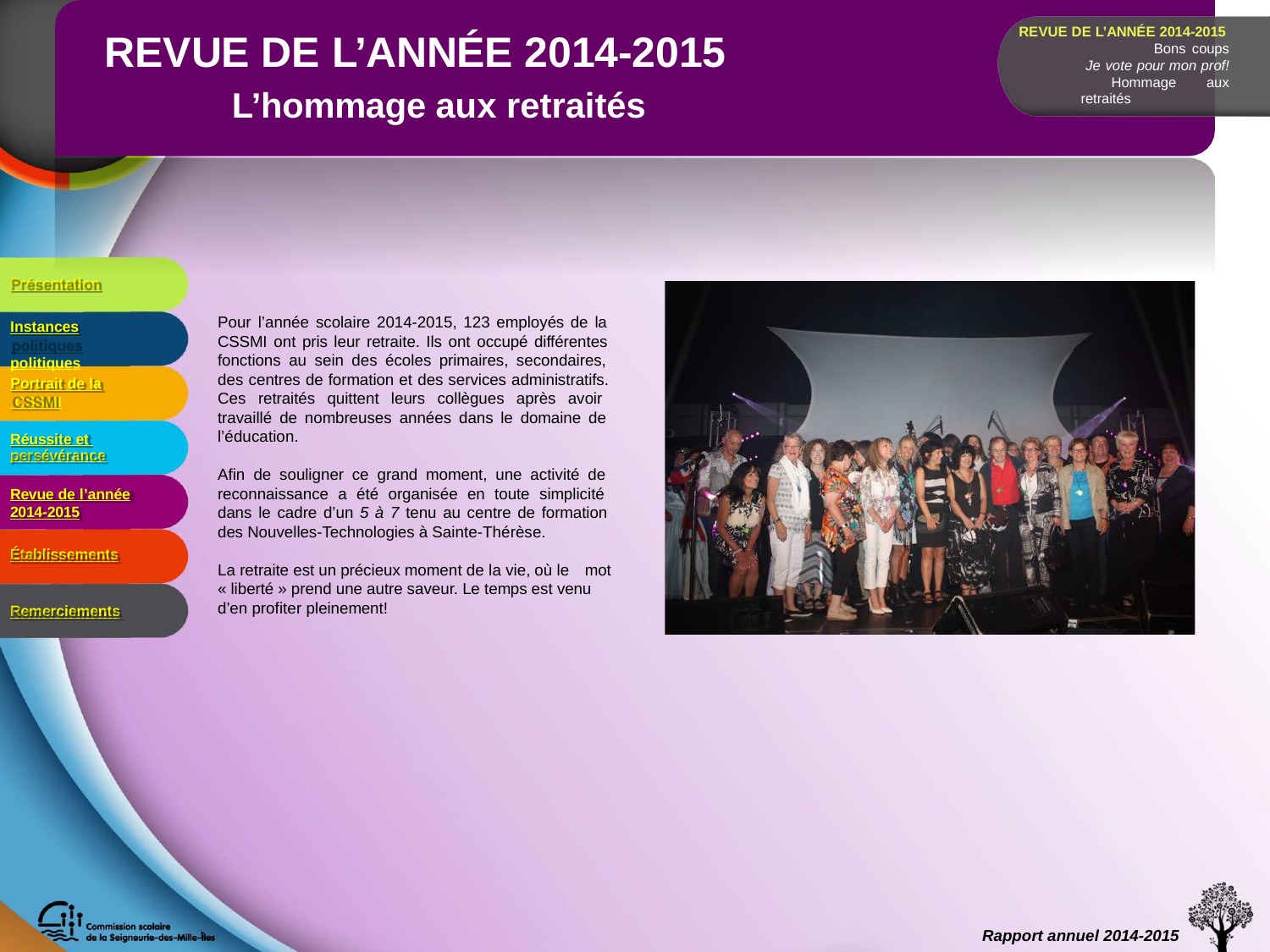

REVUE DE L’ANNÉE 2014-2015
Bons coups  Je vote pour mon prof!  Hommage aux retraités
# REVUE DE L’ANNÉE 2014-2015
L’hommage aux retraités

Présentation

Pour l’année scolaire 2014-2015, 123 employés de la  CSSMI ont pris leur retraite. Ils ont occupé différentes  fonctions au sein des écoles primaires, secondaires,  des centres de formation et des services administratifs.  Ces retraités quittent leurs collègues après avoir  travaillé de nombreuses années dans le domaine de  l’éducation.

Instances  politiques

Portrait de la  CSSMI

Réussite et  persévérance

Afin de souligner ce grand moment, une activité de  reconnaissance a été organisée en toute simplicité  dans le cadre d’un 5 à 7 tenu au centre de formation  des Nouvelles-Technologies à Sainte-Thérèse.

Revue de l’année
2014-2015

Établissements
La retraite est un précieux moment de la vie, où le   mot
« liberté » prend une autre saveur. Le temps est venu  d’en profiter pleinement!

Remerciements
Rapport annuel 2014-2015